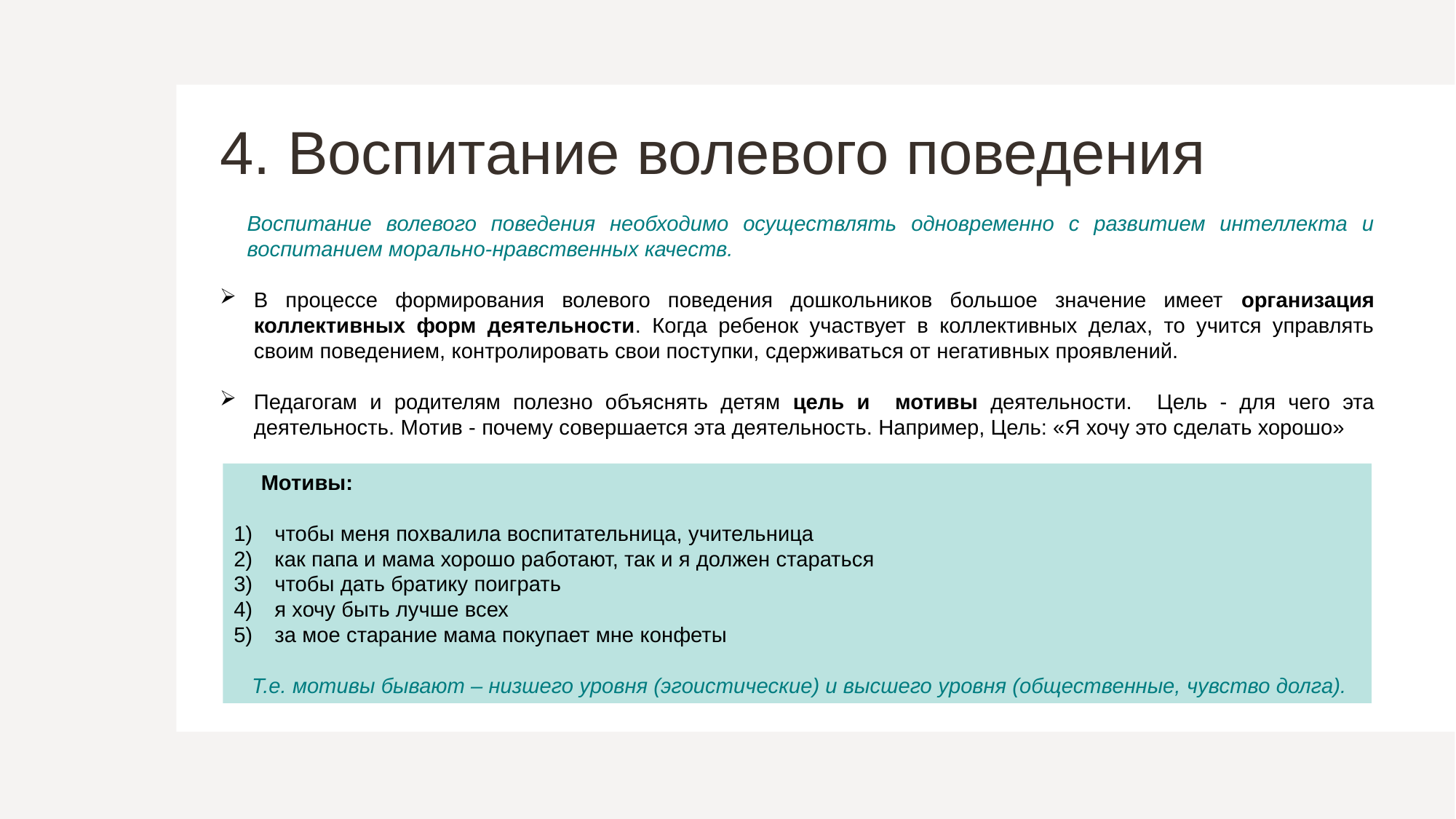

# 4. Воспитание волевого поведения
Воспитание волевого поведения необходимо осуществлять одновременно с развитием интеллекта и воспитанием морально-нравственных качеств.

В процессе формирования волевого поведения дошкольников большое значение имеет организация коллективных форм деятельности. Когда ребенок участвует в коллективных делах, то учится управлять своим поведением, контролировать свои поступки, сдерживаться от негативных проявлений.

Педагогам и родителям полезно объяснять детям цель и  мотивы деятельности.  Цель - для чего эта деятельность. Мотив - почему совершается эта деятельность. Например, Цель: «Я хочу это сделать хорошо»

Мотивы:

чтобы меня похвалила воспитательница, учительница
как папа и мама хорошо работают, так и я должен стараться
чтобы дать братику поиграть
я хочу быть лучше всех
за мое старание мама покупает мне конфеты

   Т.е. мотивы бывают – низшего уровня (эгоистические) и высшего уровня (общественные, чувство долга).